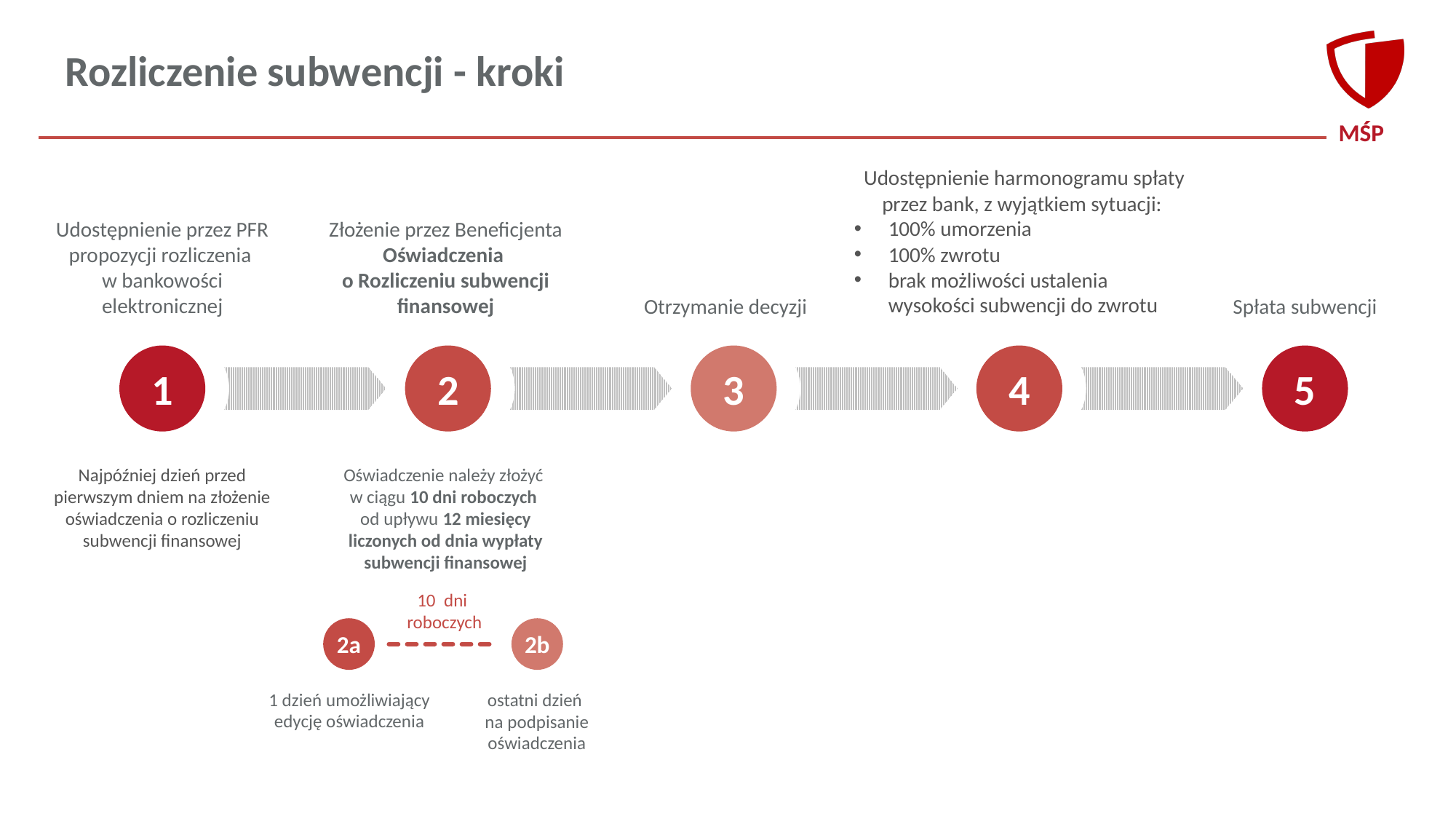

Rozliczenie subwencji - kroki
Udostępnienie harmonogramu spłaty przez bank, z wyjątkiem sytuacji:
100% umorzenia
100% zwrotu
brak możliwości ustalenia wysokości subwencji do zwrotu
Udostępnienie przez PFR propozycji rozliczenia
w bankowości elektronicznej
Złożenie przez Beneficjenta Oświadczenia
o Rozliczeniu subwencji finansowej
Otrzymanie decyzji
Spłata subwencji
1
2
3
4
5

Najpóźniej dzień przed pierwszym dniem na złożenie oświadczenia o rozliczeniu subwencji finansowej
Oświadczenie należy złożyć
w ciągu 10 dni roboczych
od upływu 12 miesięcy liczonych od dnia wypłaty subwencji finansowej
10  dni
roboczych
2a
2b
ostatni dzień
na podpisanie oświadczenia
1 dzień umożliwiający edycję oświadczenia